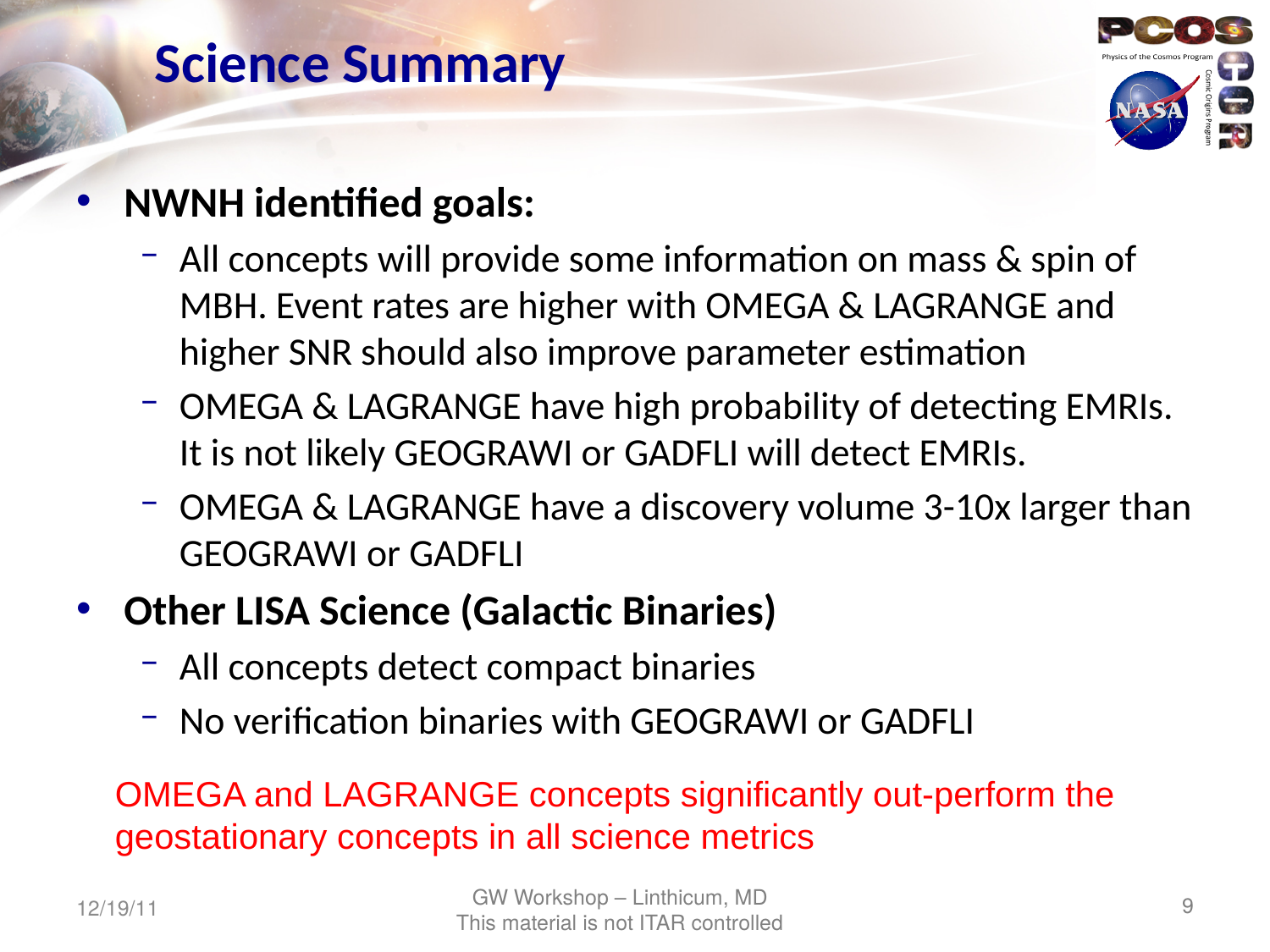

# Science Summary
NWNH identified goals:
All concepts will provide some information on mass & spin of MBH. Event rates are higher with OMEGA & LAGRANGE and higher SNR should also improve parameter estimation
OMEGA & LAGRANGE have high probability of detecting EMRIs. It is not likely GEOGRAWI or GADFLI will detect EMRIs.
OMEGA & LAGRANGE have a discovery volume 3-10x larger than GEOGRAWI or GADFLI
Other LISA Science (Galactic Binaries)
All concepts detect compact binaries
No verification binaries with GEOGRAWI or GADFLI

OMEGA and LAGRANGE concepts significantly out-perform the geostationary concepts in all science metrics
12/19/11
9